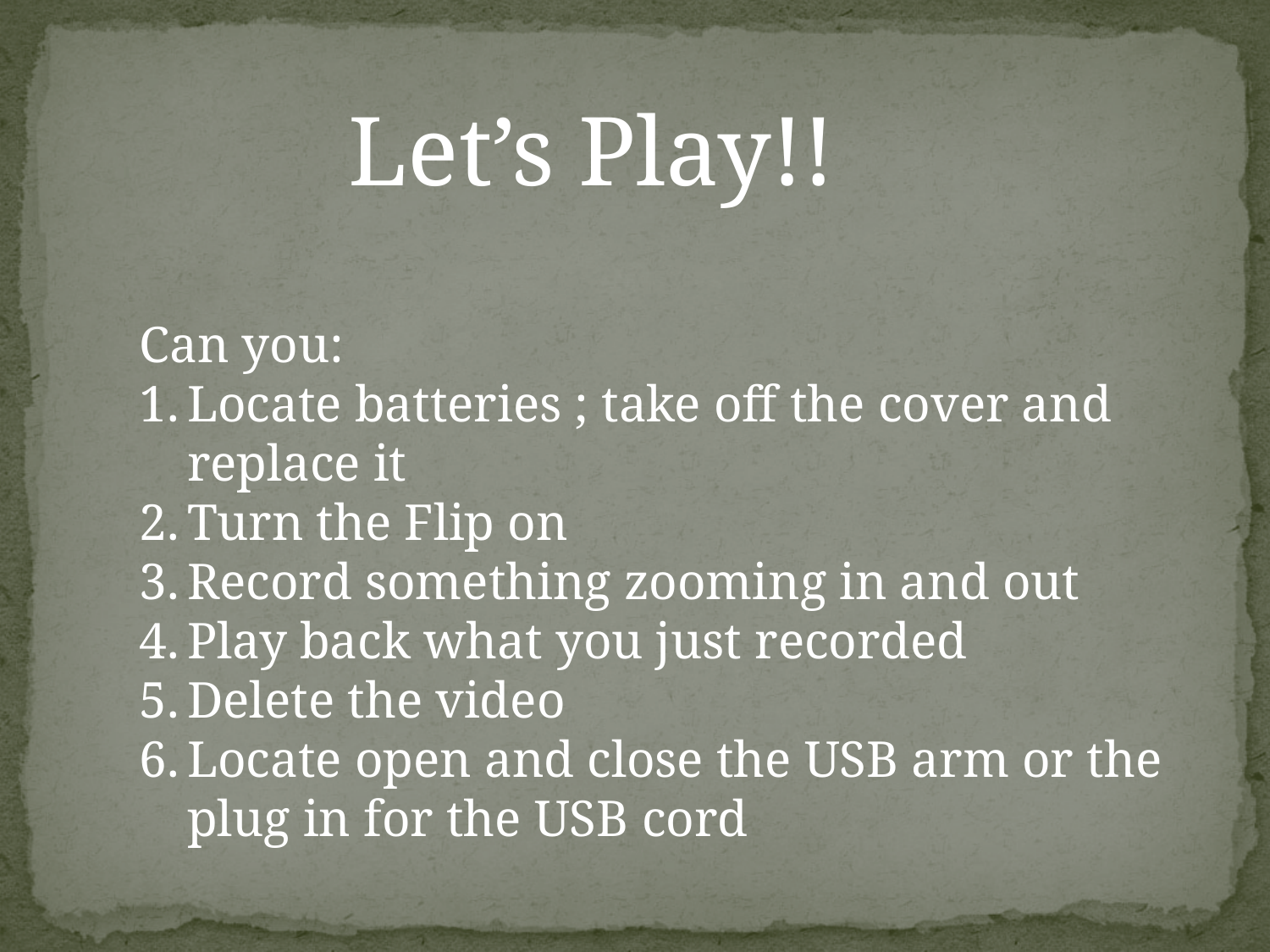

Let’s Play!!

Can you:
Locate batteries ; take off the cover and replace it
Turn the Flip on
Record something zooming in and out
Play back what you just recorded
Delete the video
Locate open and close the USB arm or the plug in for the USB cord